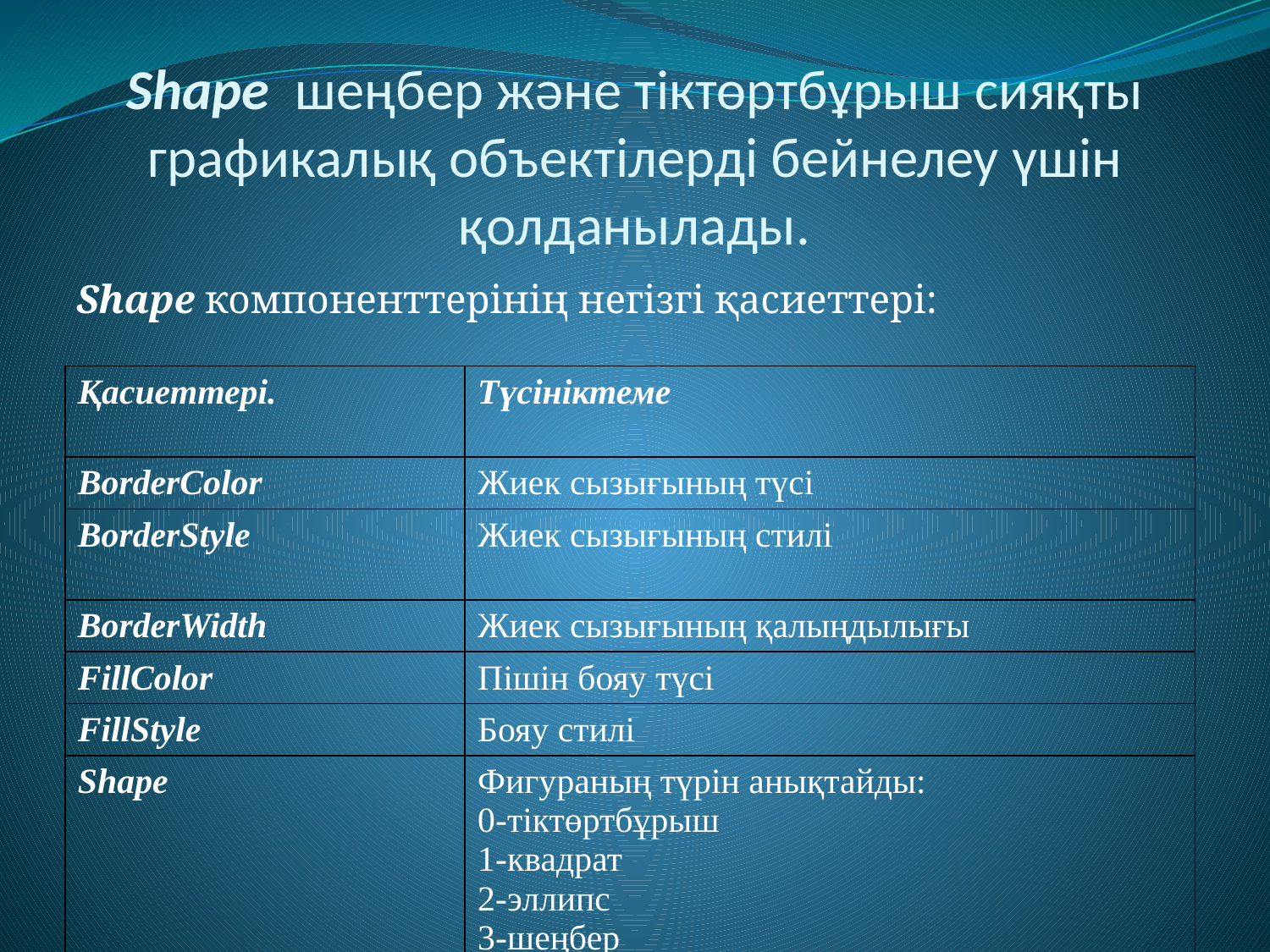

Shape  шеңбер және тіктөртбұрыш сияқты графикалық объектілерді бейнелеу үшін қолданылады.
Shape компоненттерінің негізгі қасиеттері:
| Қасиеттері. | Түсініктеме |
| --- | --- |
| BorderColor | Жиек сызығының түсі |
| BorderStyle | Жиек сызығының стилі |
| BorderWidth | Жиек сызығының қалыңдылығы |
| FillColor | Пішін бояу түсі |
| FillStyle | Бояу стилі |
| Shape | Фигураның түрін анықтайды: 0-тіктөртбұрыш 1-квадрат 2-эллипс 3-шеңбер |